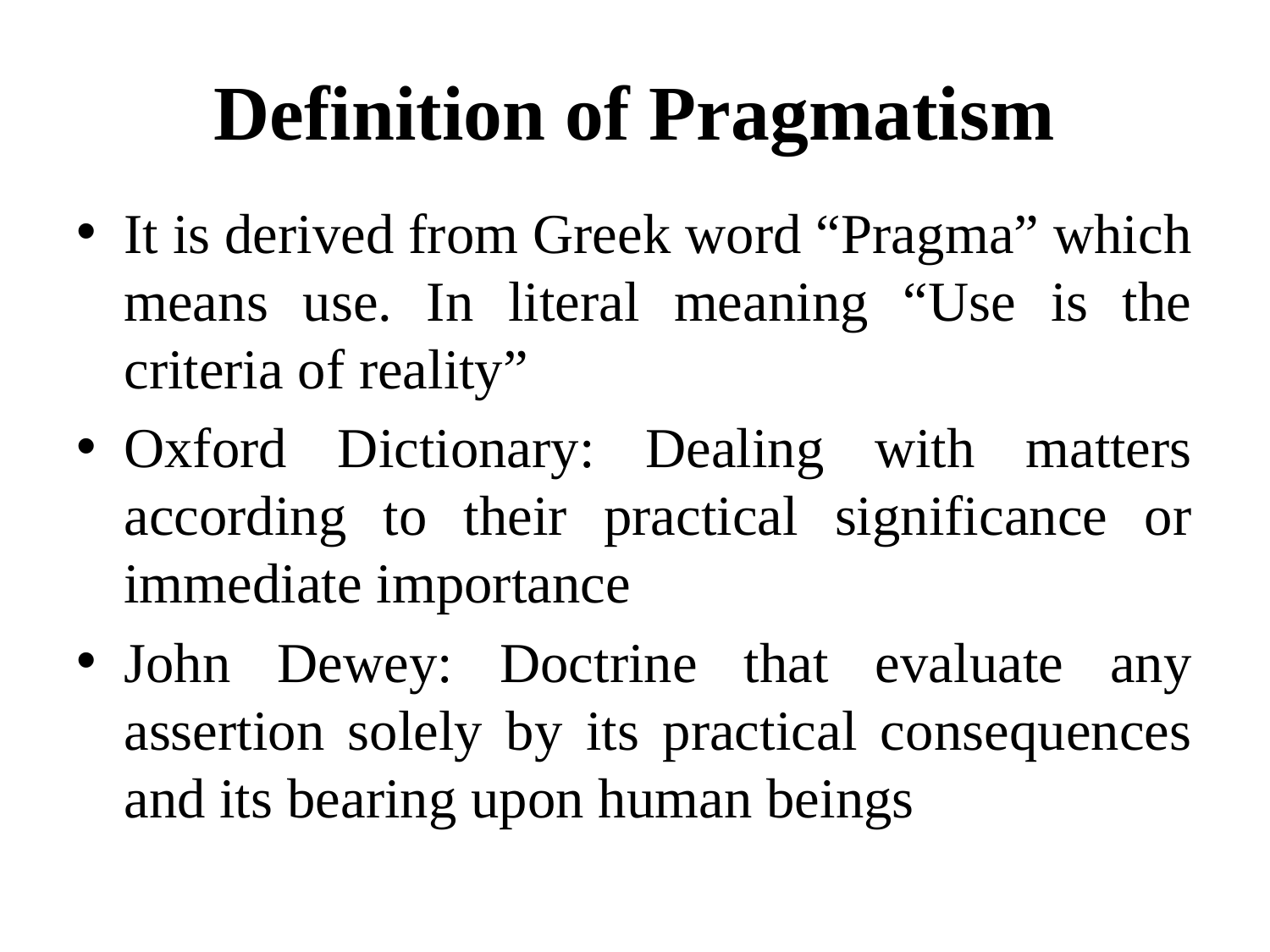

# Definition of Pragmatism
It is derived from Greek word “Pragma” which means use. In literal meaning “Use is the criteria of reality”
Oxford Dictionary: Dealing with matters according to their practical significance or immediate importance
John Dewey: Doctrine that evaluate any assertion solely by its practical consequences and its bearing upon human beings